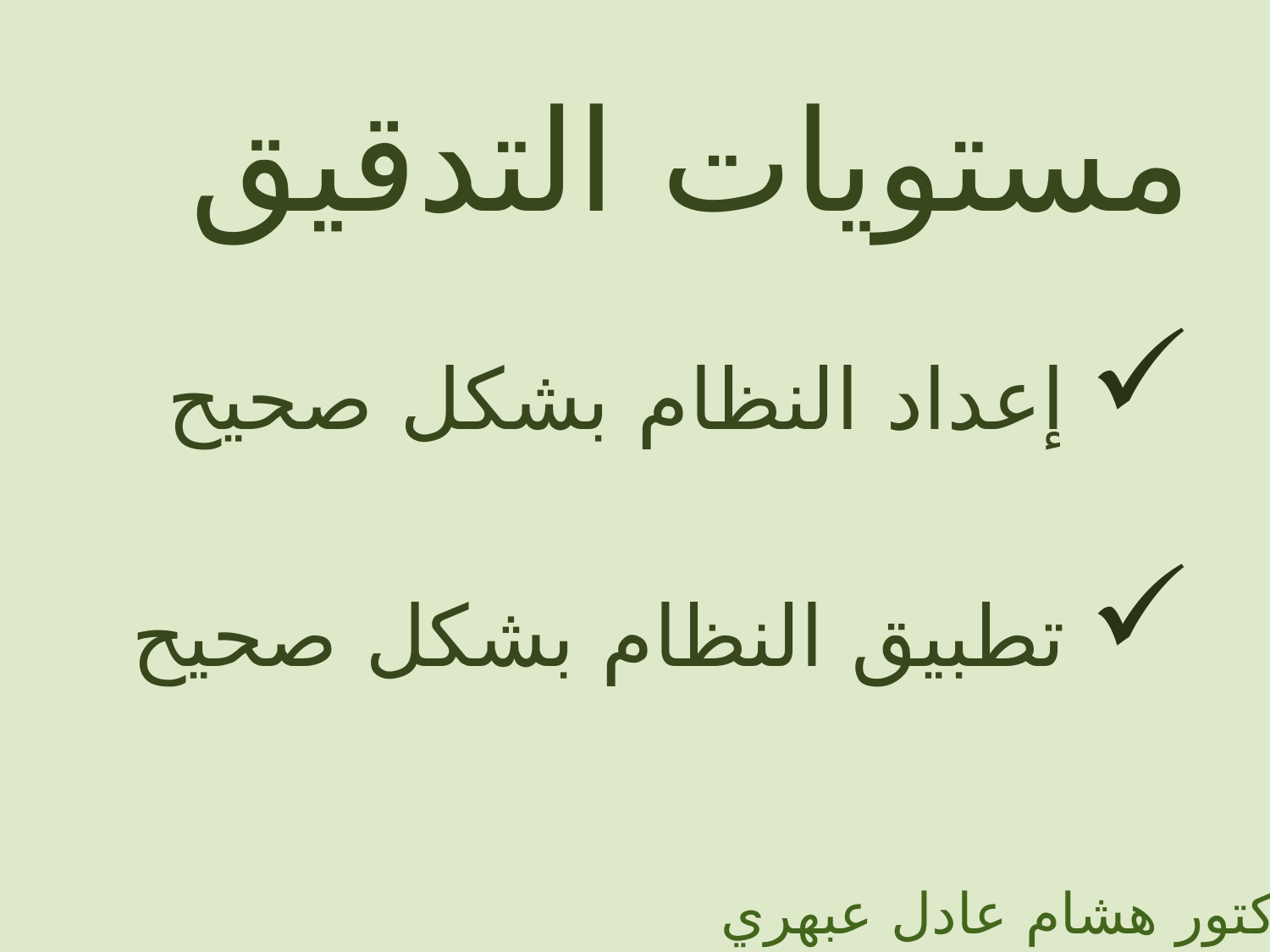

مستويات التدقيق
إعداد النظام بشكل صحيح

تطبيق النظام بشكل صحيح
الدكتور هشام عادل عبهري